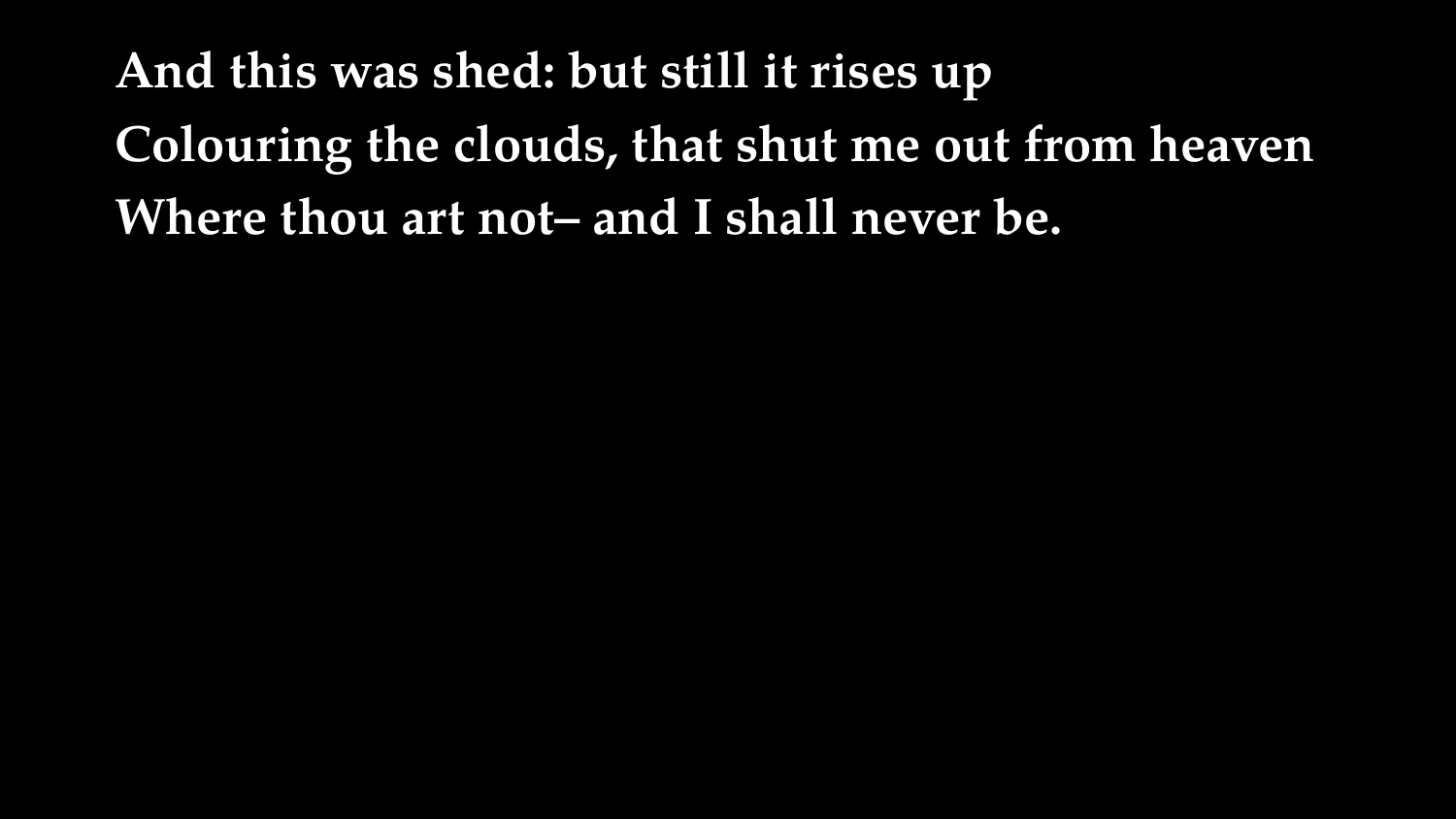

# And this was shed: but still it rises up Colouring the clouds, that shut me out from heaven Where thou art not– and I shall never be.